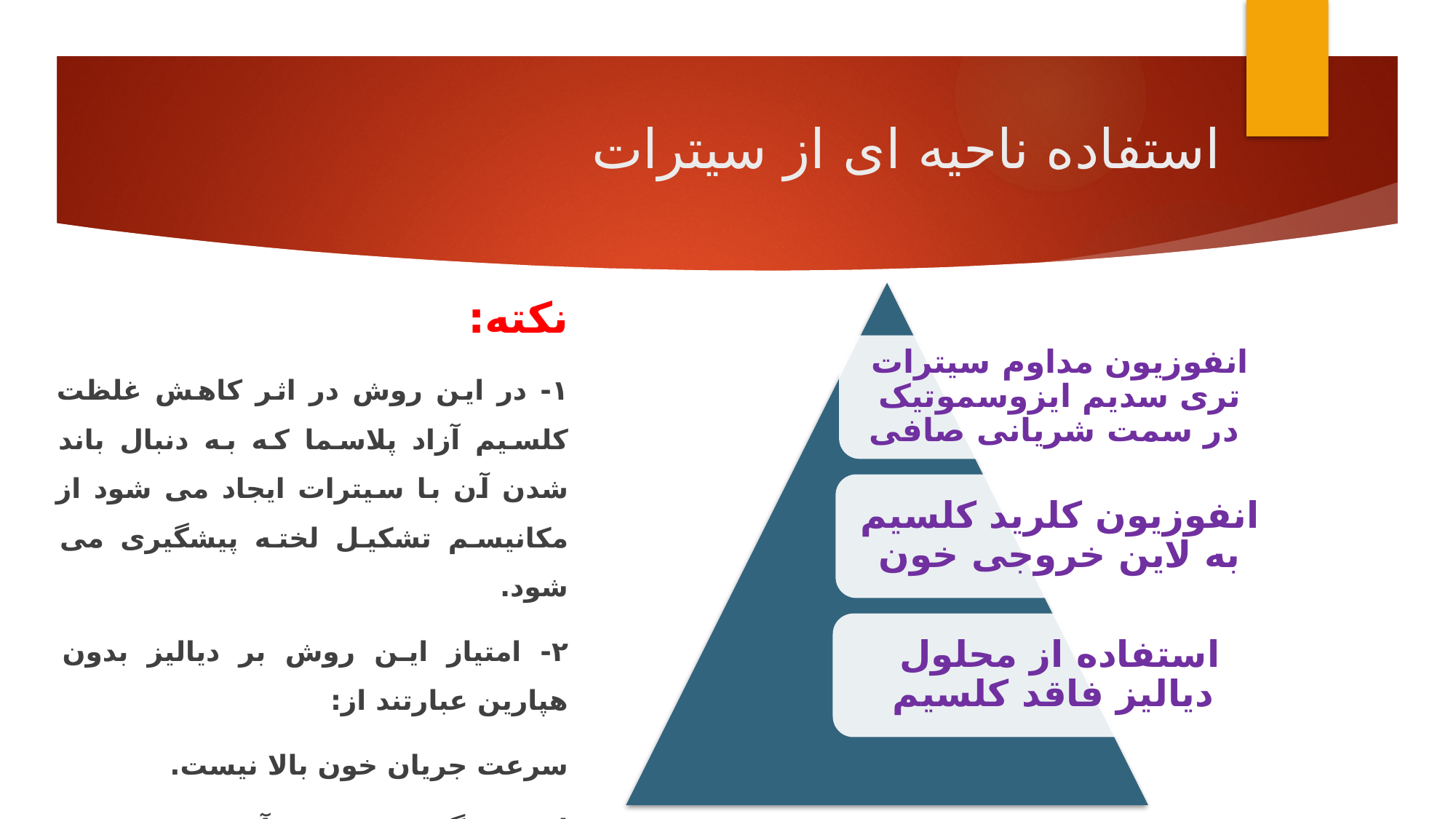

# استفاده ناحیه ای از سیترات
نکته:
۱- در این روش در اثر کاهش غلظت کلسیم آزاد پلاسما که به دنبال باند شدن آن با سیترات ایجاد می شود از مکانیسم تشکیل لخته پیشگیری می شود.
۲- امتیاز این روش بر دیالیز بدون هپارین عبارتند از:
سرعت جریان خون بالا نیست.
لخته هرگز بوجود نمی آید.
۳- مشکل اصلی این روش: هیپوکلسمی هیپرناترمی و آلکالوز متابولیک
انفوزیون مداوم سیترات تری سدیم ایزوسموتیک در سمت شریانی صافی
انفوزیون کلرید کلسیم به لاین خروجی خون
استفاده از محلول دیالیز فاقد کلسیم